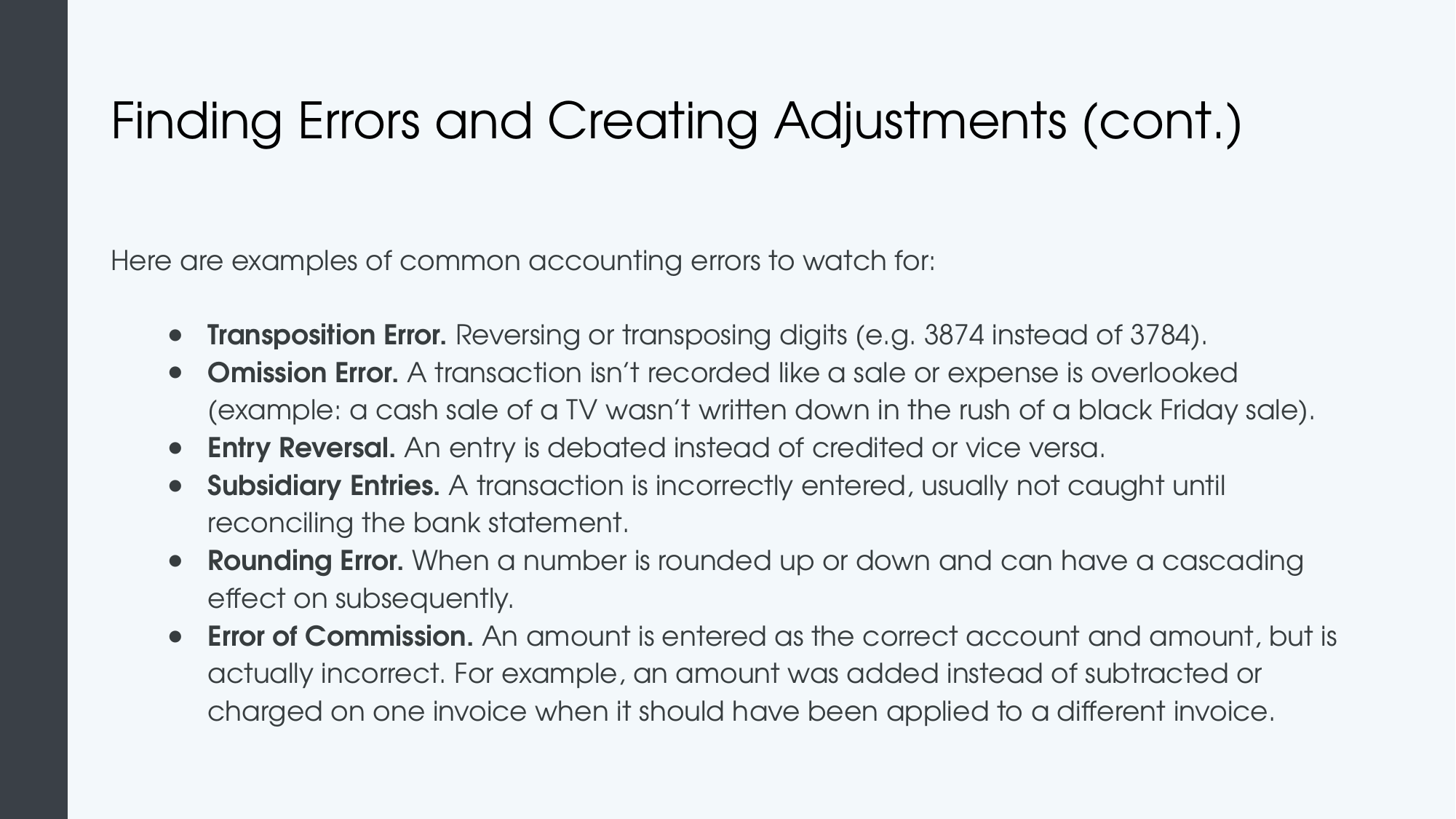

# Finding Errors and Creating Adjustments (cont.)
Here are examples of common accounting errors to watch for:
Transposition Error. Reversing or transposing digits (e.g. 3874 instead of 3784).
Omission Error. A transaction isn’t recorded like a sale or expense is overlooked (example: a cash sale of a TV wasn’t written down in the rush of a black Friday sale).
Entry Reversal. An entry is debated instead of credited or vice versa.
Subsidiary Entries. A transaction is incorrectly entered, usually not caught until reconciling the bank statement.
Rounding Error. When a number is rounded up or down and can have a cascading effect on subsequently.
Error of Commission. An amount is entered as the correct account and amount, but is actually incorrect. For example, an amount was added instead of subtracted or charged on one invoice when it should have been applied to a different invoice.